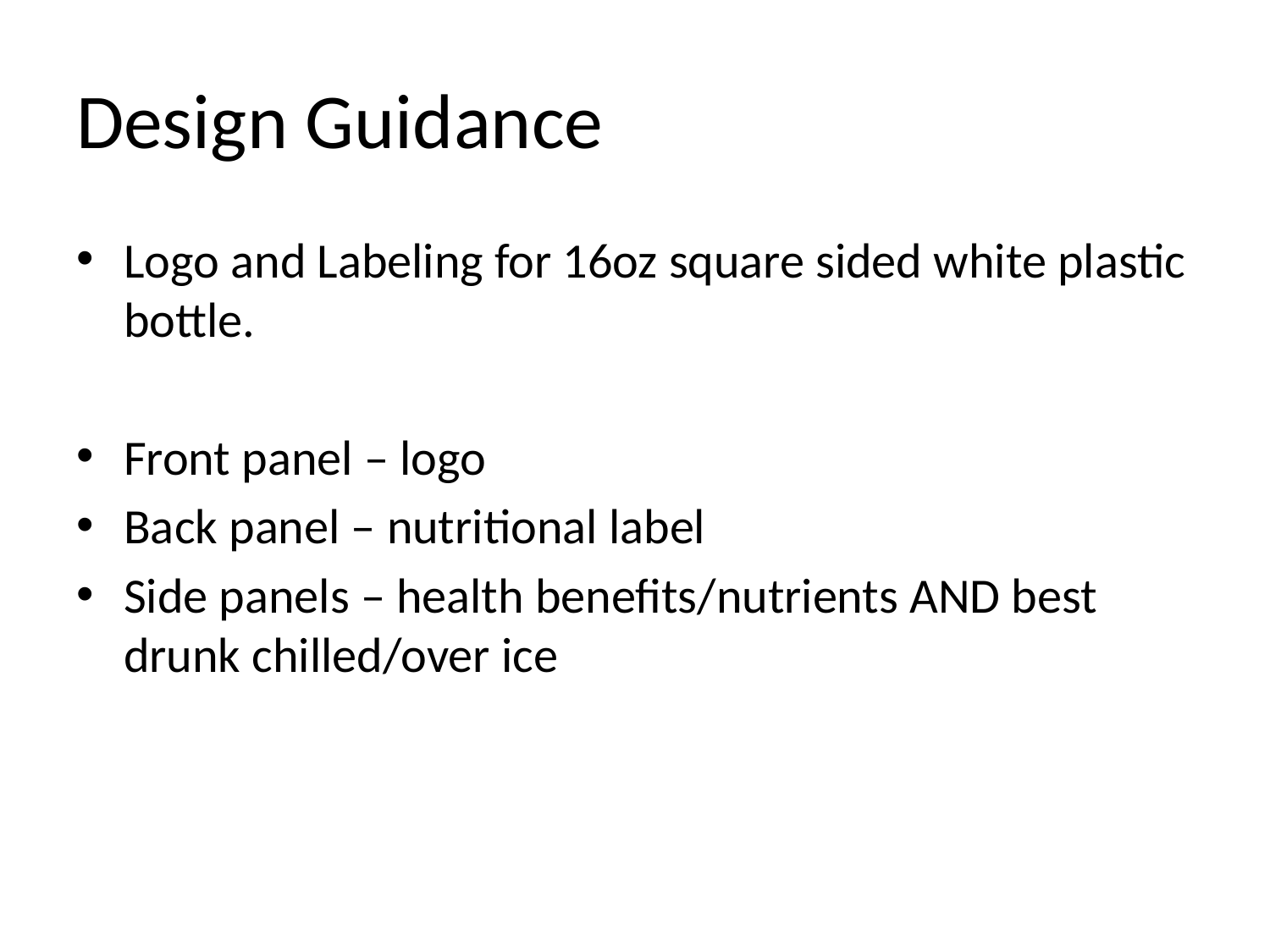

# Design Guidance
Logo and Labeling for 16oz square sided white plastic bottle.

Front panel – logo
Back panel – nutritional label
Side panels – health benefits/nutrients AND best drunk chilled/over ice